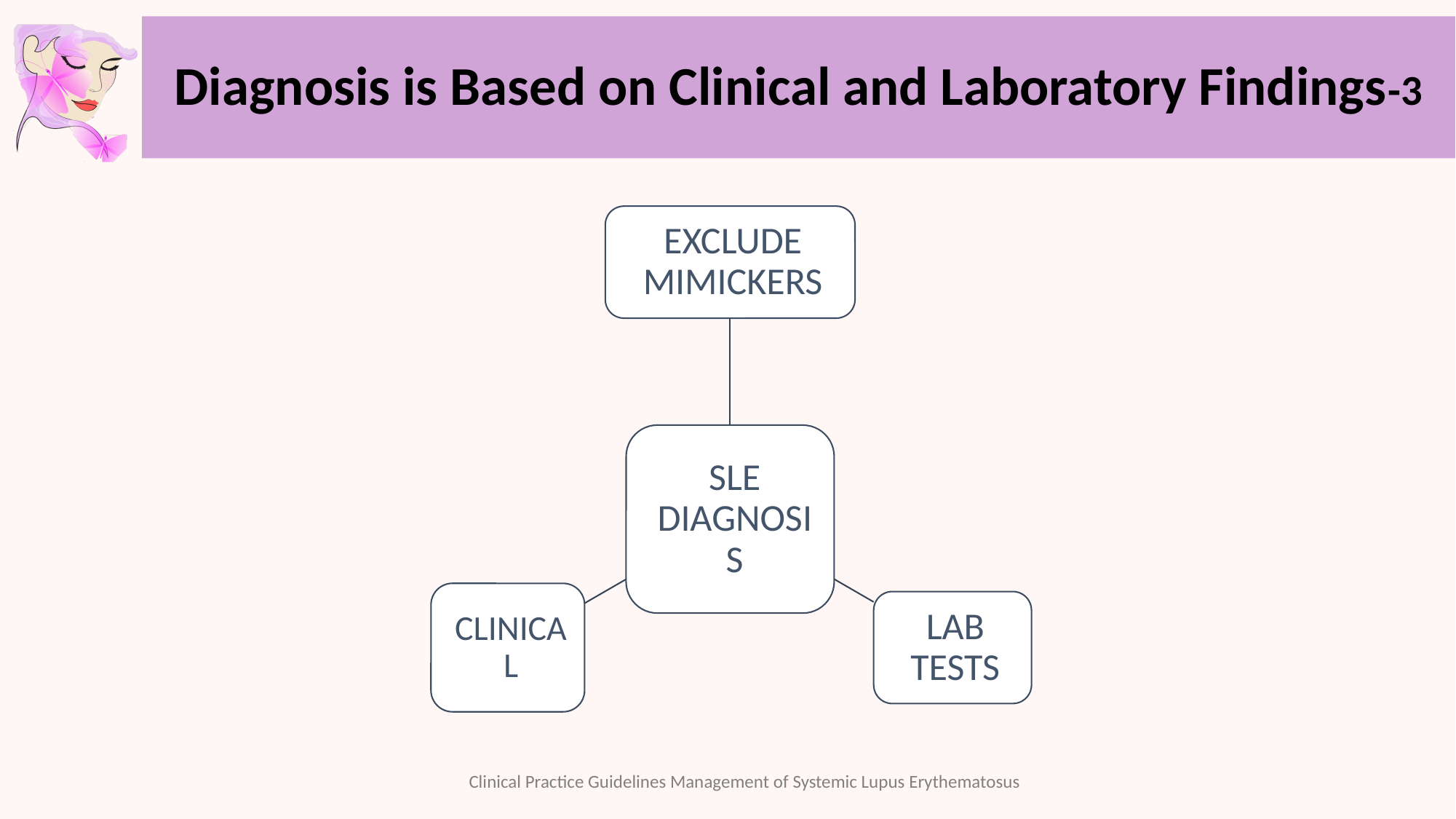

# Diagnosis is Based on Clinical and Laboratory Findings-3
SLE DIAGNOSIS
EXCLUDE MIMICKERS
LAB TESTS
CLINICAL